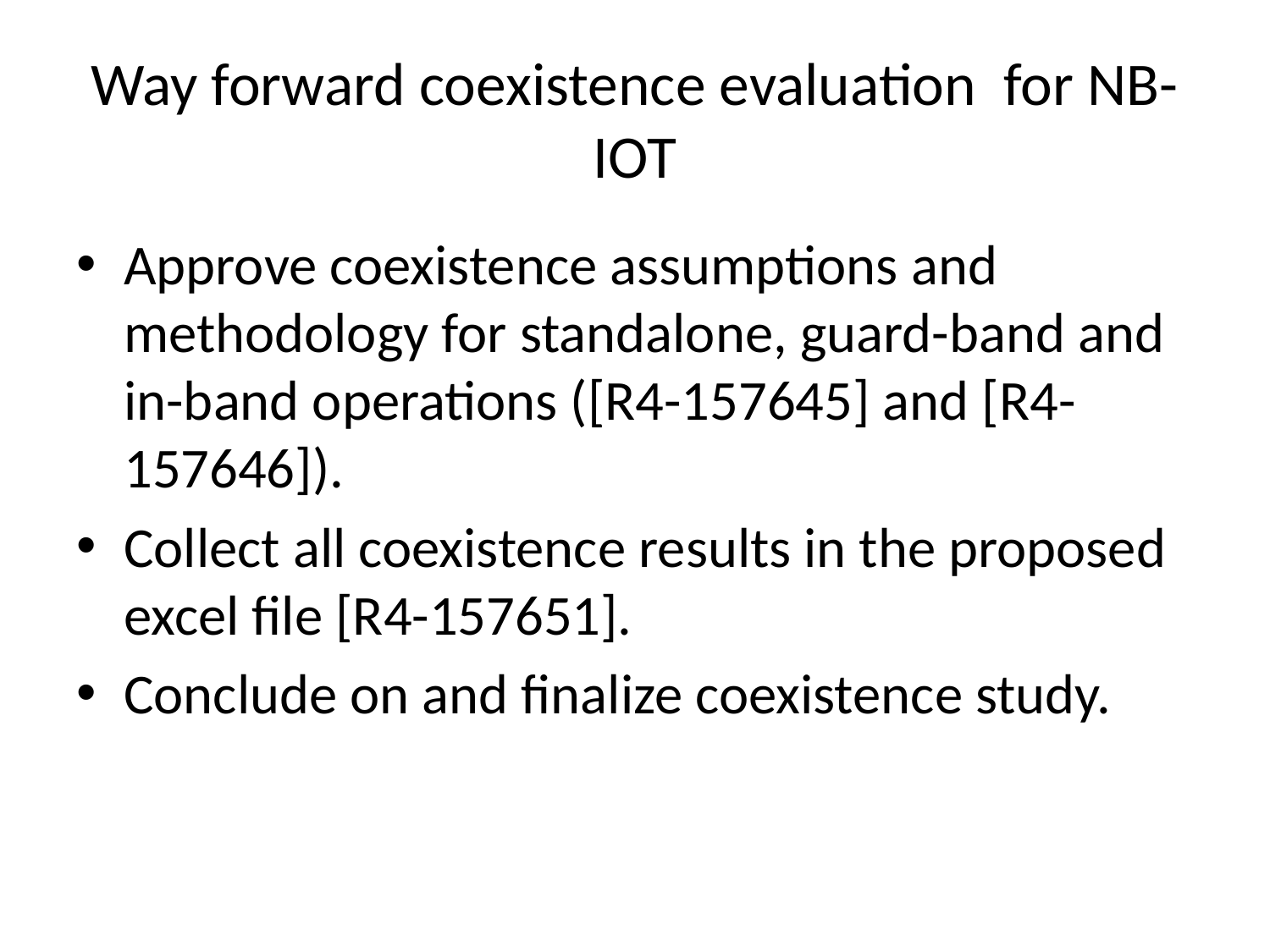

# Way forward coexistence evaluation  for NB-IOT
Approve coexistence assumptions and methodology for standalone, guard-band and in-band operations ([R4-157645] and [R4-157646]).
Collect all coexistence results in the proposed excel file [R4-157651].
Conclude on and finalize coexistence study.